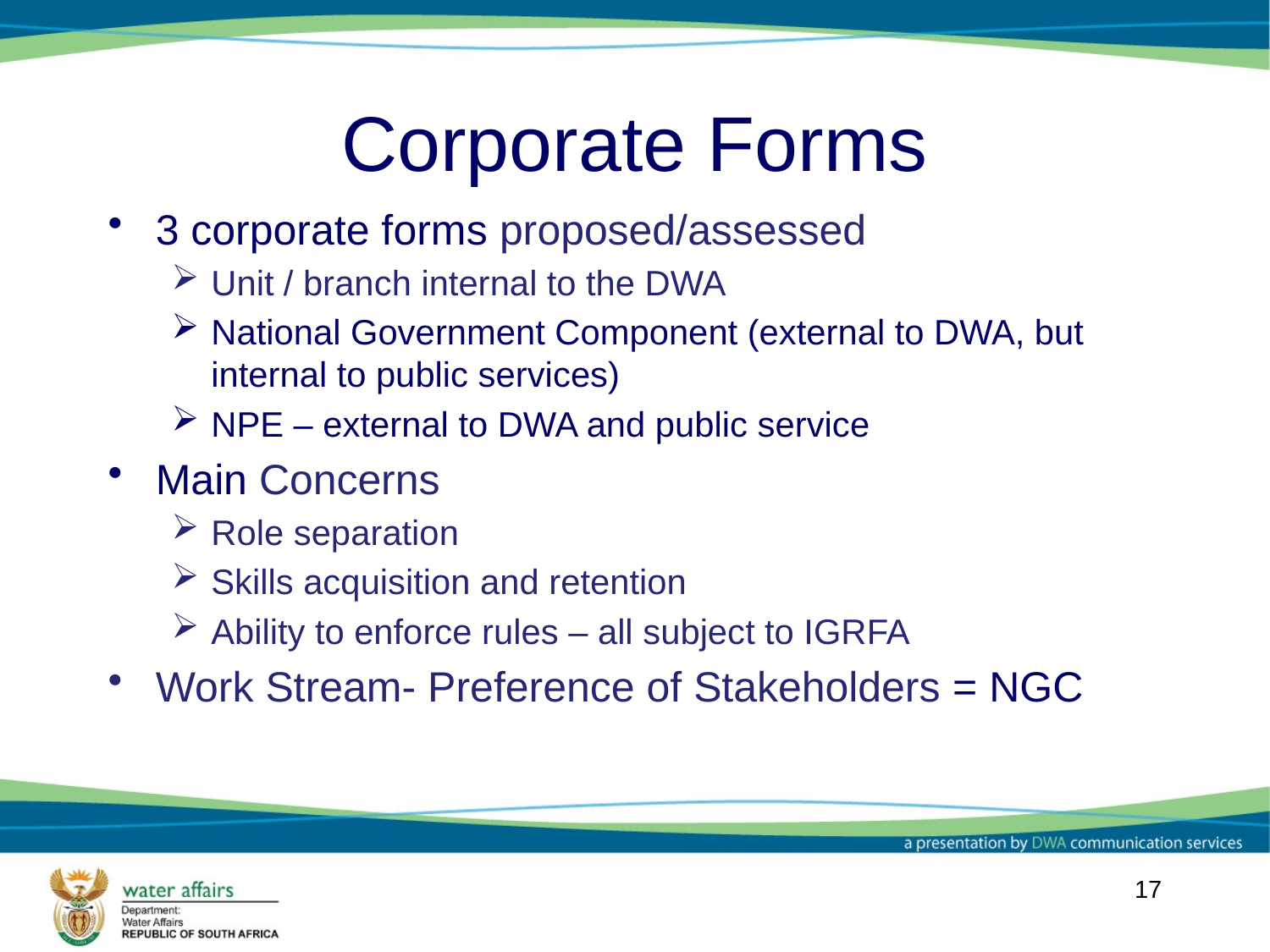

# Corporate Forms
3 corporate forms proposed/assessed
Unit / branch internal to the DWA
National Government Component (external to DWA, but internal to public services)
NPE – external to DWA and public service
Main Concerns
Role separation
Skills acquisition and retention
Ability to enforce rules – all subject to IGRFA
Work Stream- Preference of Stakeholders = NGC

17